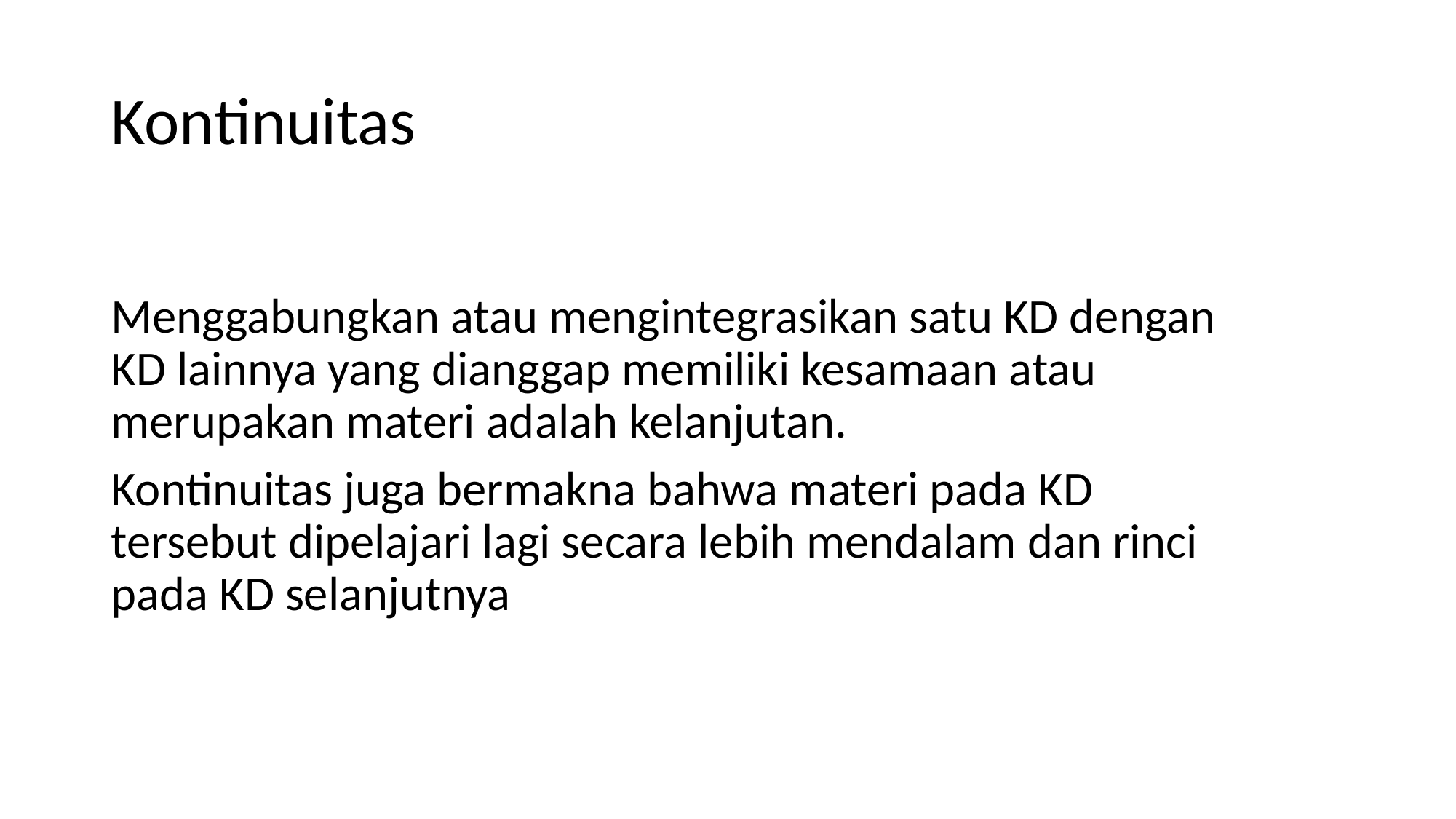

# Kontinuitas

Menggabungkan atau mengintegrasikan satu KD dengan KD lainnya yang dianggap memiliki kesamaan atau merupakan materi adalah kelanjutan.
Kontinuitas juga bermakna bahwa materi pada KD tersebut dipelajari lagi secara lebih mendalam dan rinci pada KD selanjutnya